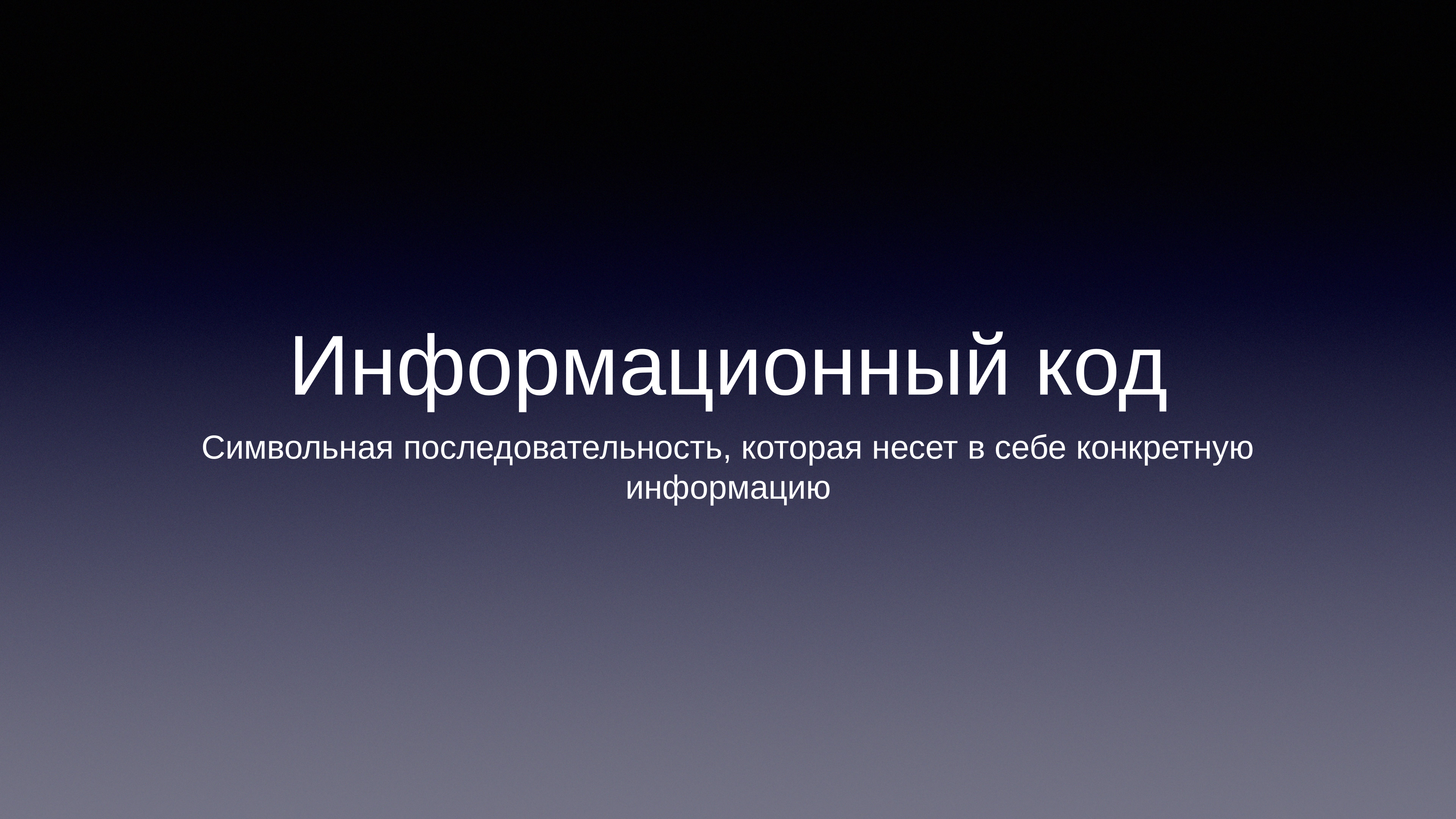

# Информационный код
Символьная последовательность, которая несет в себе конкретную информацию